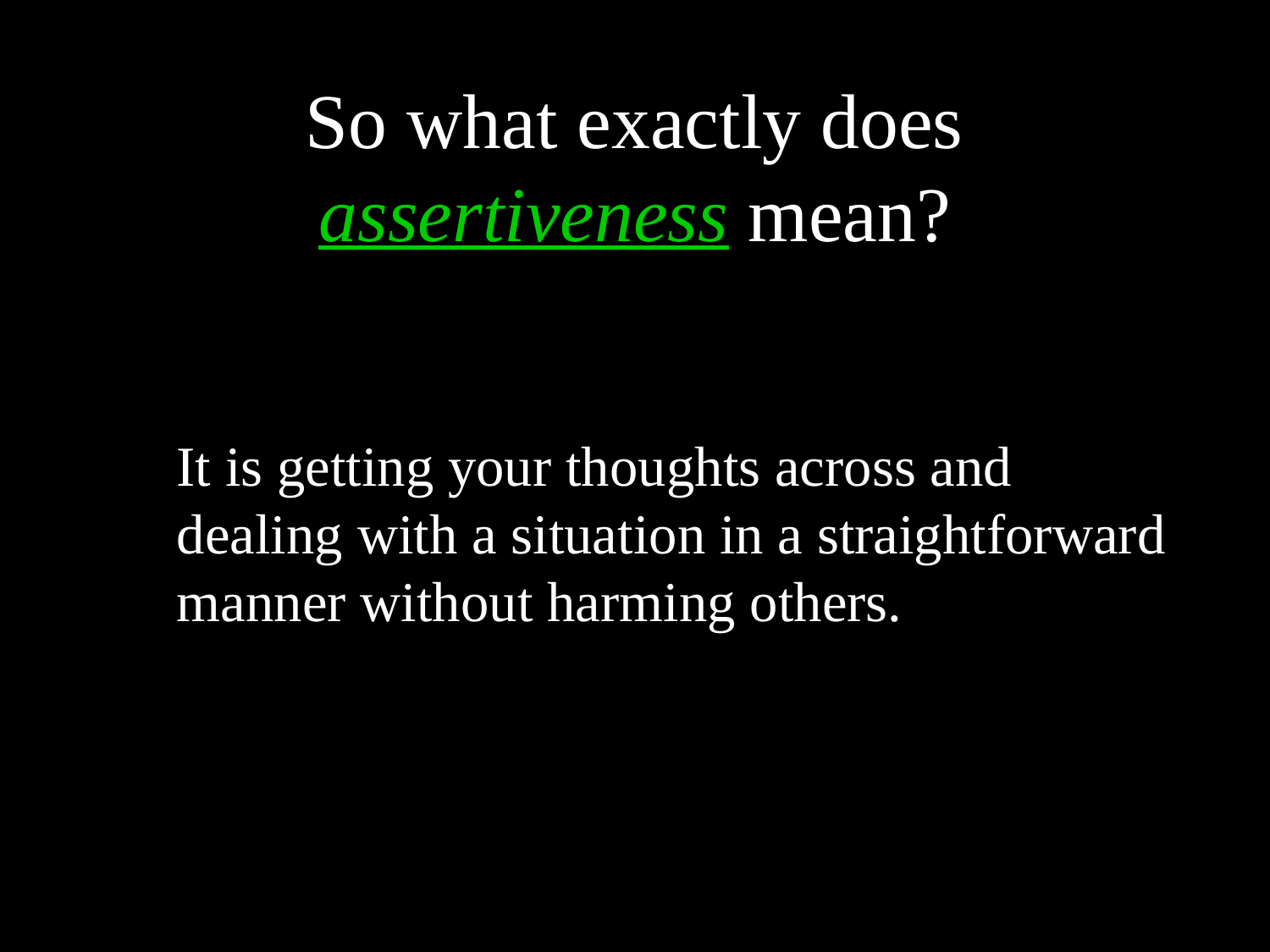

# So what exactly does assertiveness mean?
	It is getting your thoughts across and dealing with a situation in a straightforward manner without harming others.